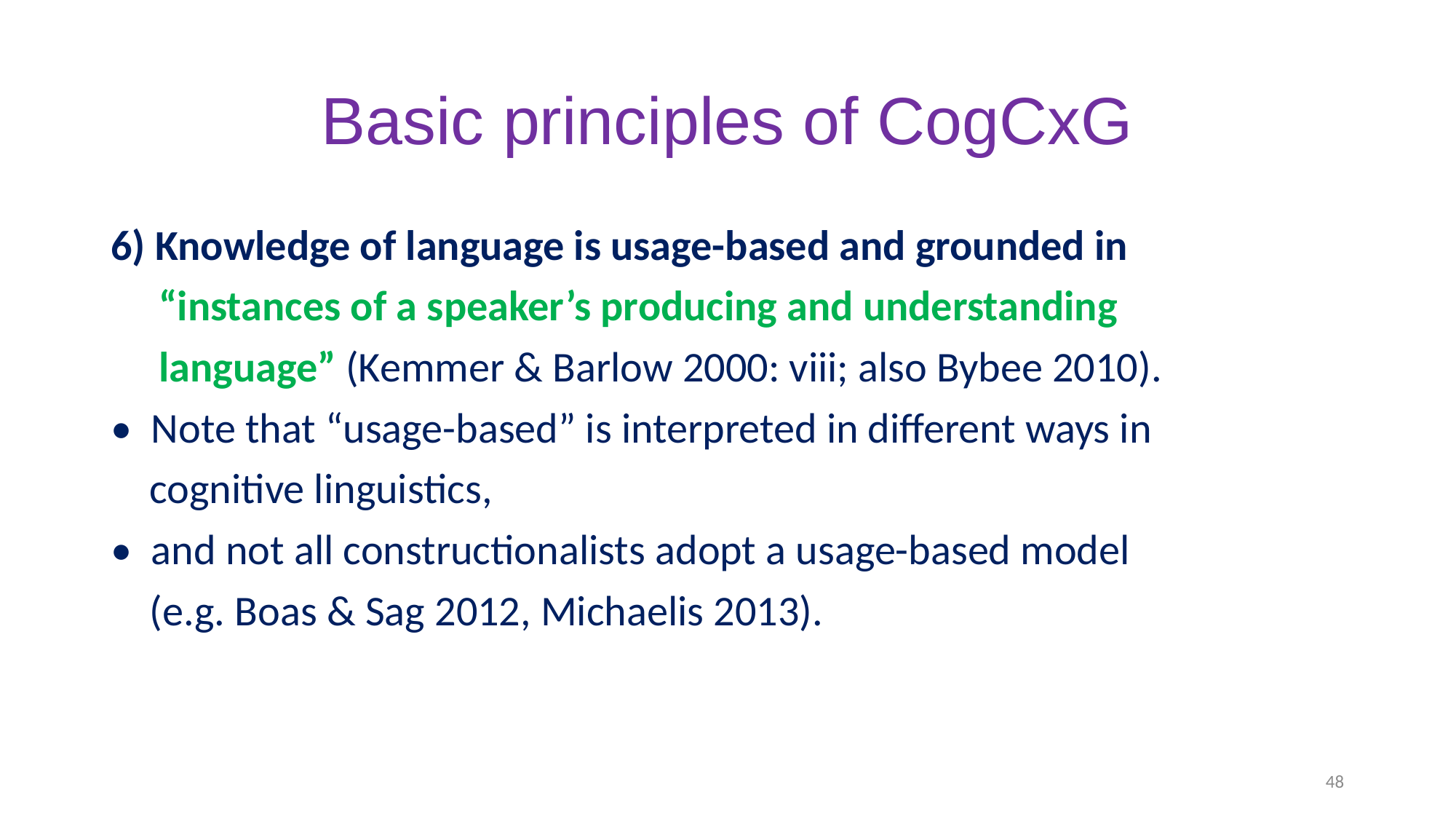

# Basic principles of CogCxG
6) Knowledge of language is usage-based and grounded in
     “instances of a speaker’s producing and understanding
     language” (Kemmer & Barlow 2000: viii; also Bybee 2010).
•  Note that “usage-based” is interpreted in different ways in
    cognitive linguistics,
•  and not all constructionalists adopt a usage-based model
    (e.g. Boas & Sag 2012, Michaelis 2013).

48